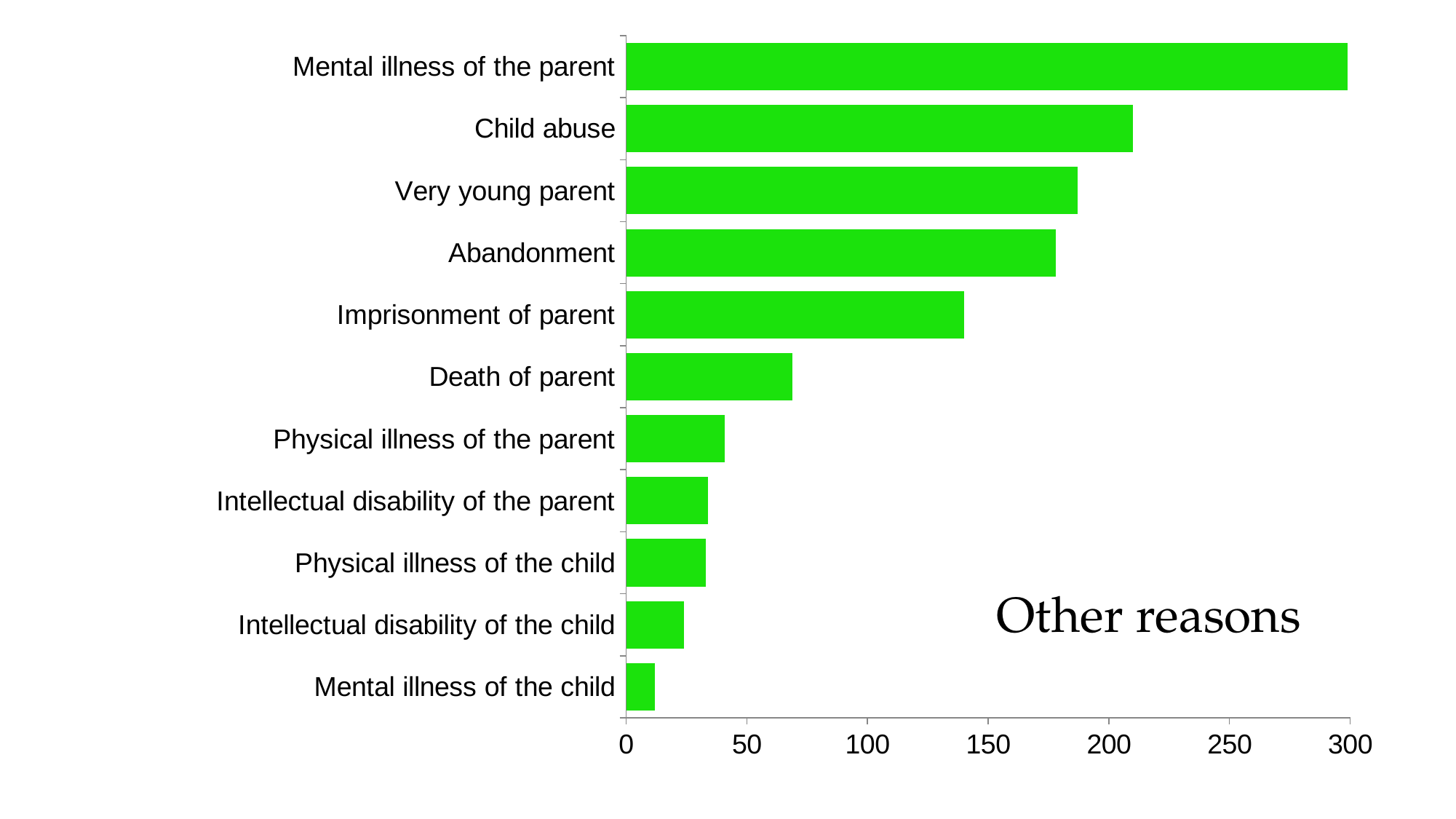

### Chart

| Category |  |
|---|---|
| Mental illness of the child | 12.0 |
| Intellectual disability of the child | 24.0 |
| Physical illness of the child | 33.0 |
| Intellectual disability of the parent | 34.0 |
| Physical illness of the parent | 41.0 |
| Death of parent | 69.0 |
| Imprisonment of parent | 140.0 |
| Abandonment | 178.0 |
| Very young parent | 187.0 |
| Child abuse | 210.0 |
| Mental illness of the parent | 299.0 |
# Other reasons